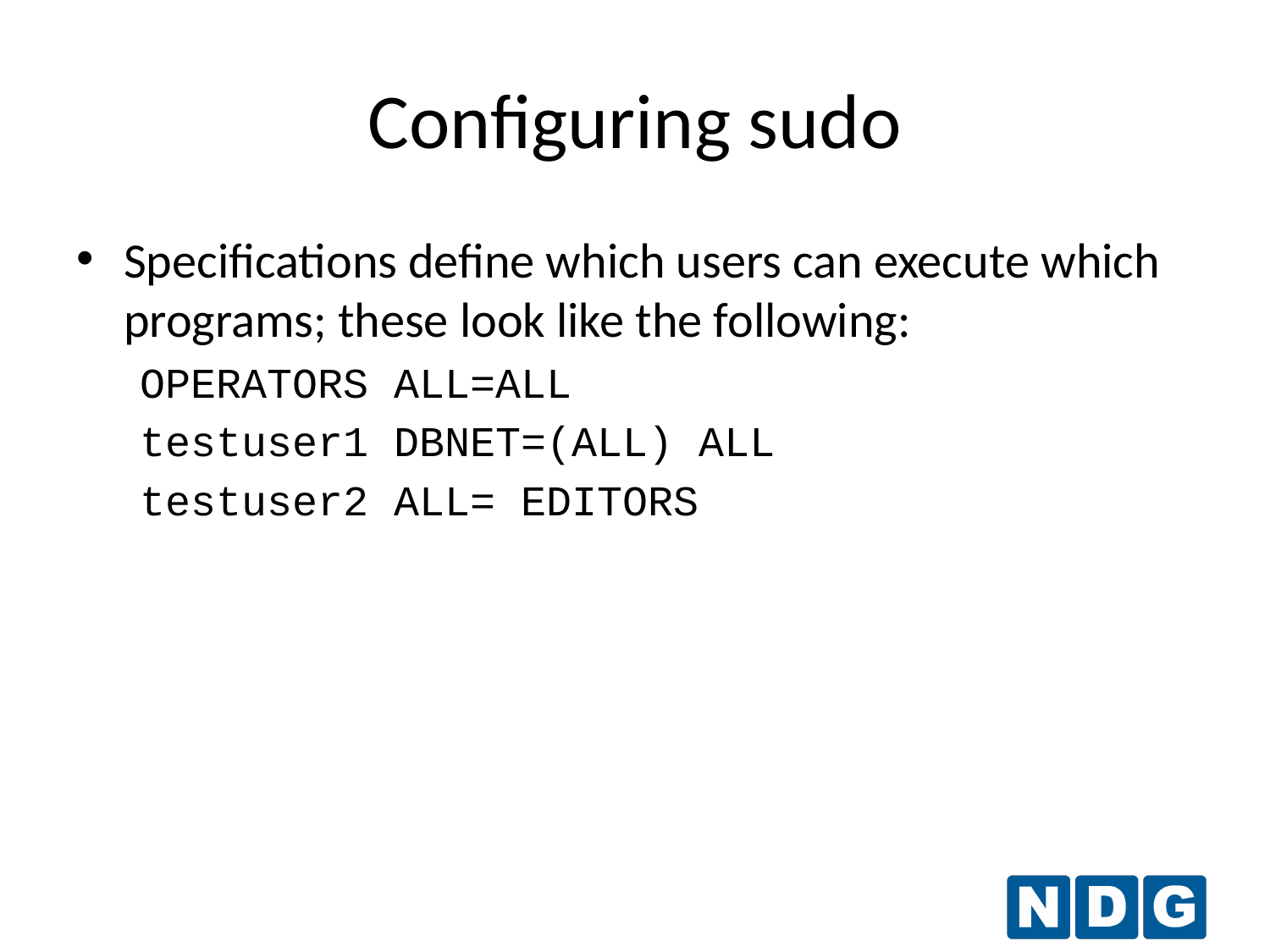

# Configuring sudo
Specifications define which users can execute which programs; these look like the following:
OPERATORS ALL=ALL
testuser1 DBNET=(ALL) ALL
testuser2 ALL= EDITORS